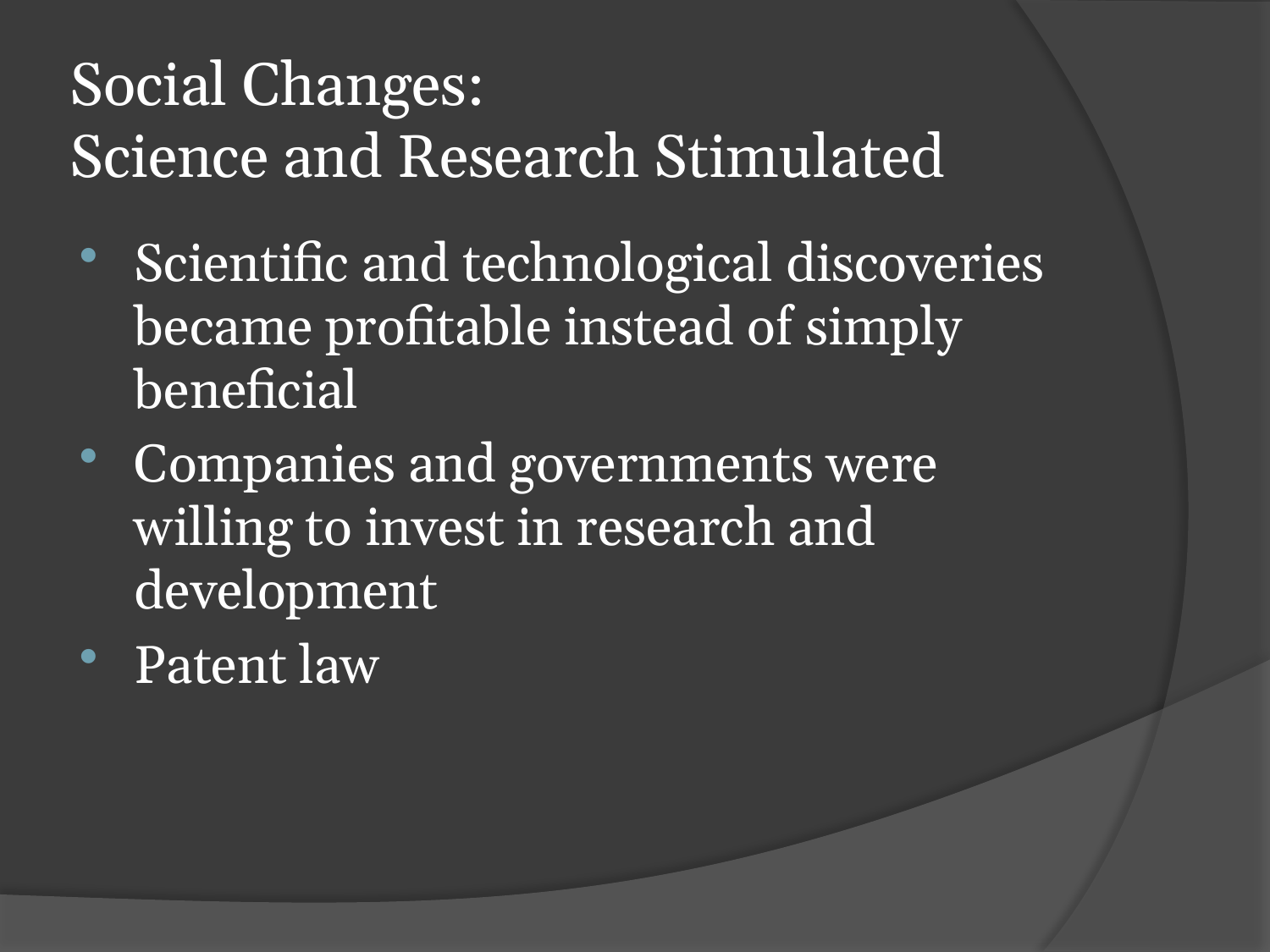

# Social Changes: Science and Research Stimulated
Scientific and technological discoveries became profitable instead of simply beneficial
Companies and governments were willing to invest in research and development
Patent law